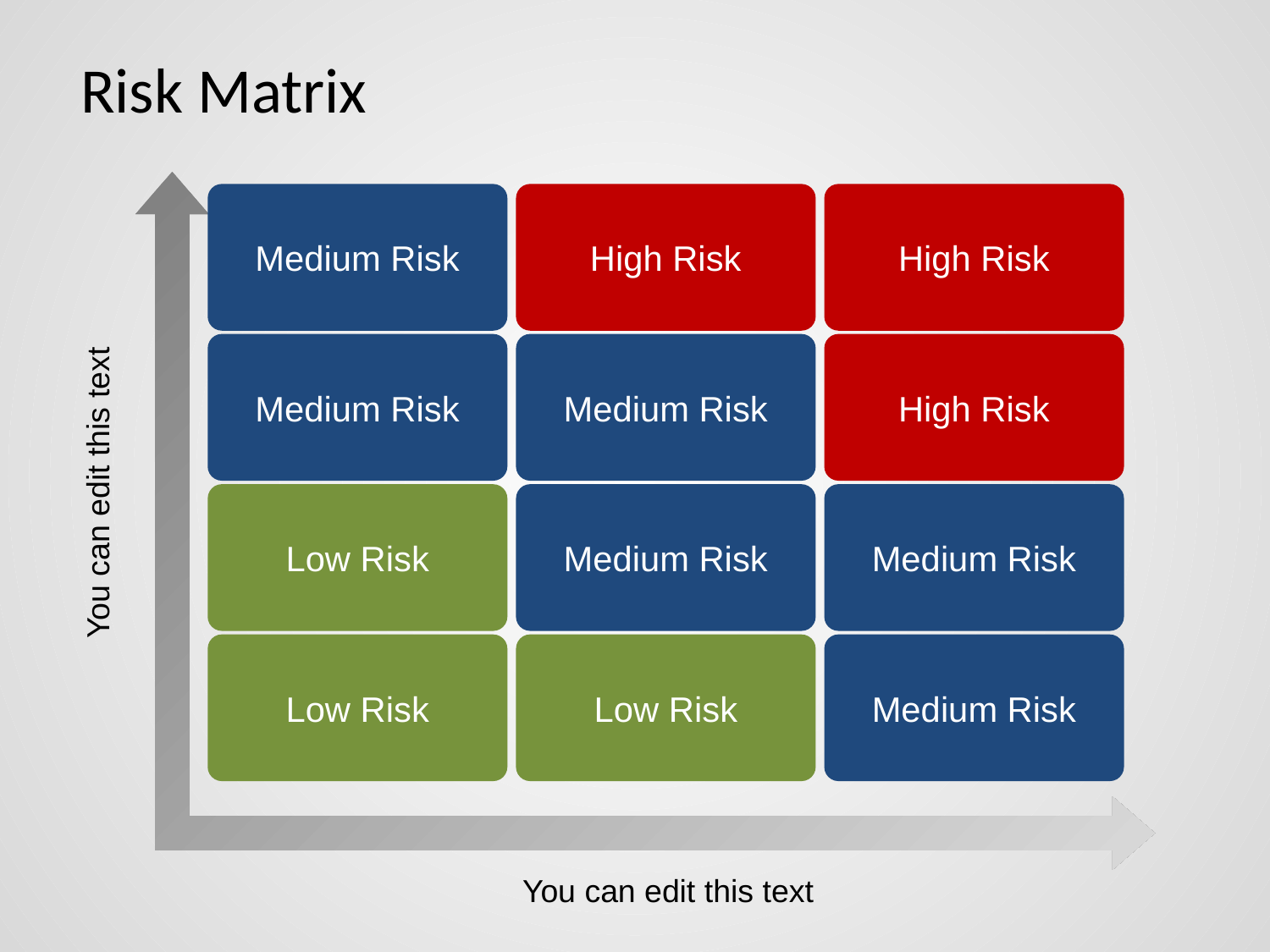

# Risk Matrix

Medium Risk

High Risk

High Risk

Medium Risk

Medium Risk

High Risk

Low Risk

Medium Risk

Medium Risk

Low Risk

Low Risk

Medium Risk
You can edit this text
You can edit this text